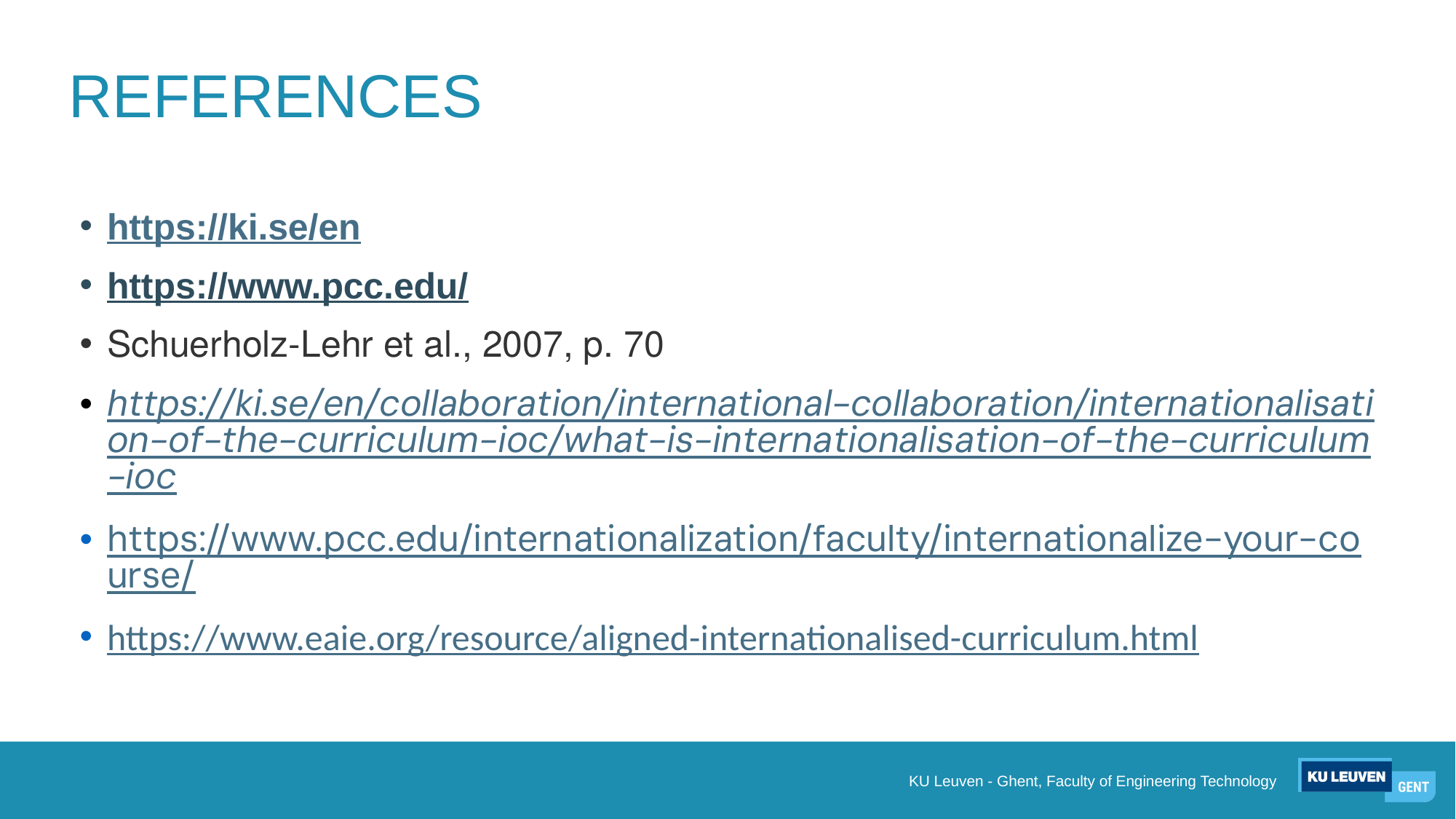

# REFERENCES
https://ki.se/en
https://www.pcc.edu/
Schuerholz-Lehr et al., 2007, p. 70
https://ki.se/en/collaboration/international-collaboration/internationalisation-of-the-curriculum-ioc/what-is-internationalisation-of-the-curriculum-ioc
https://www.pcc.edu/internationalization/faculty/internationalize-your-course/
https://www.eaie.org/resource/aligned-internationalised-curriculum.html

KU Leuven - Ghent, Faculty of Engineering Technology